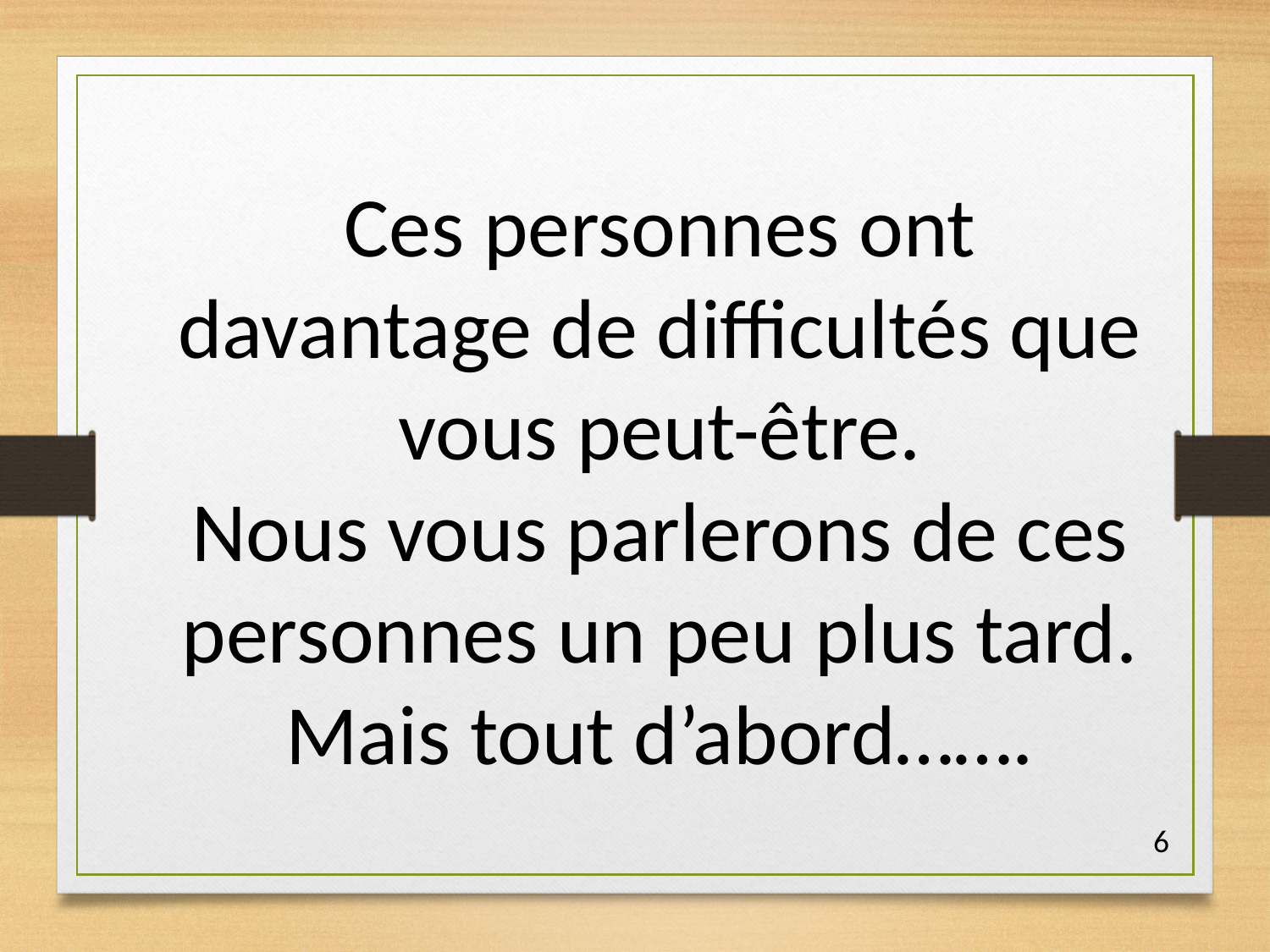

Ces personnes ont davantage de difficultés que vous peut-être.
Nous vous parlerons de ces personnes un peu plus tard. Mais tout d’abord…….
6